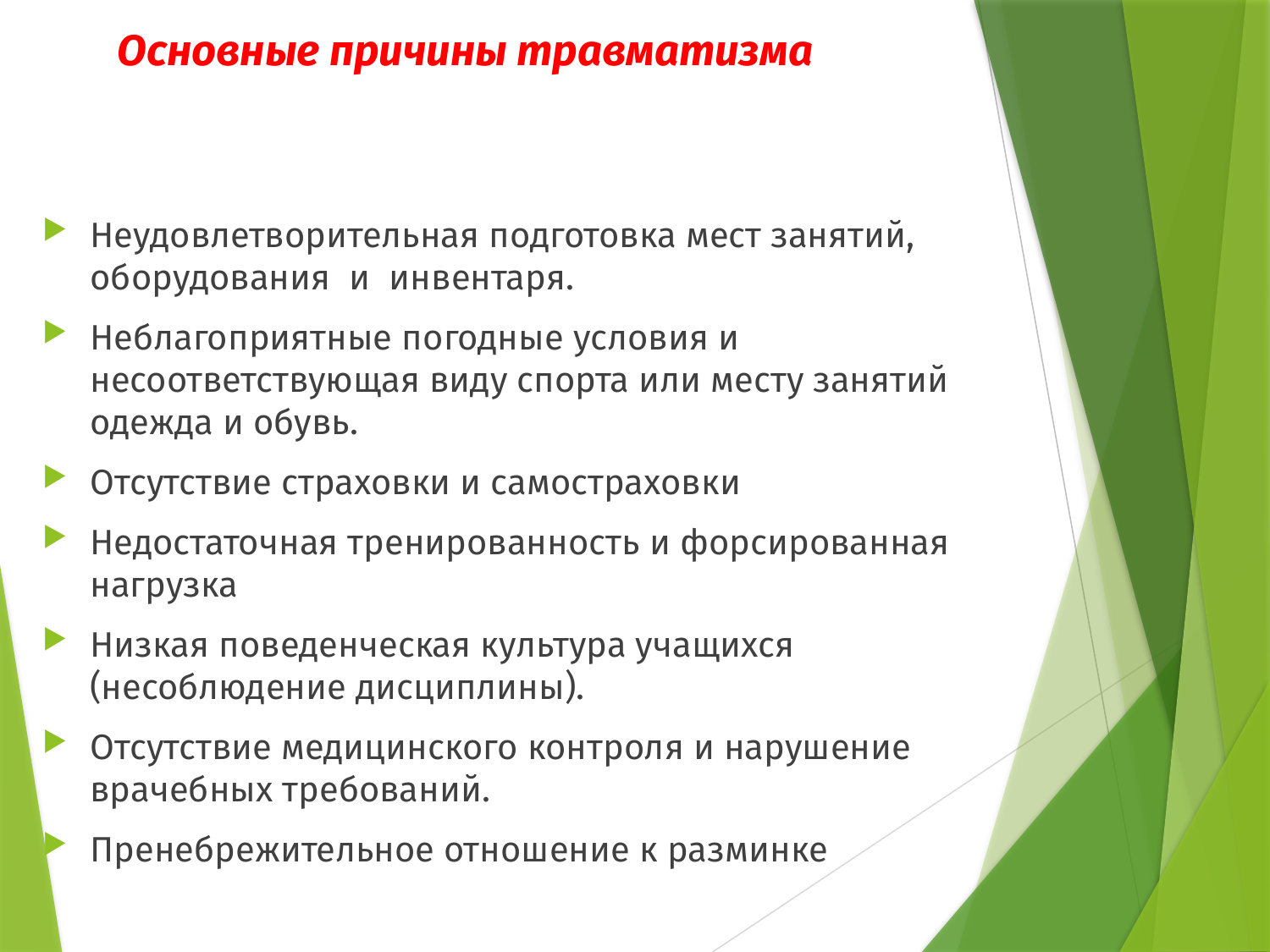

# Основные причины травматизма
Неудовлетворительная подготовка мест занятий, оборудования  и  инвентаря.
Неблагоприятные погодные условия и несоответствующая виду спорта или месту занятий одежда и обувь.
Отсутствие страховки и самостраховки
Недостаточная тренированность и форсированная нагрузка
Низкая поведенческая культура учащихся (несоблюдение дисциплины).
Отсутствие медицинского контроля и нарушение врачебных требований.
Пренебрежительное отношение к разминке